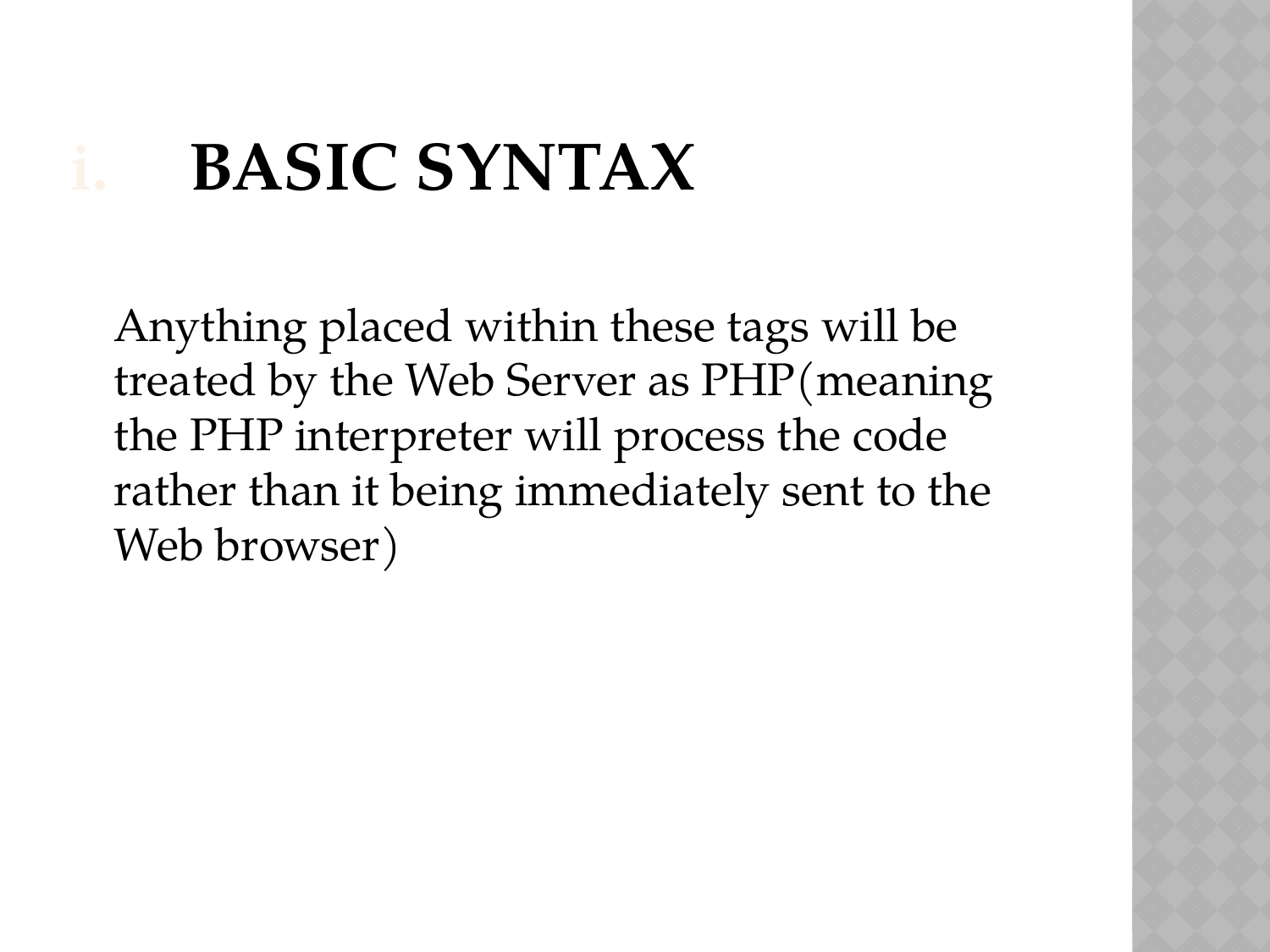

# Basic Syntax

	Anything placed within these tags will be treated by the Web Server as PHP(meaning the PHP interpreter will process the code rather than it being immediately sent to the Web browser)